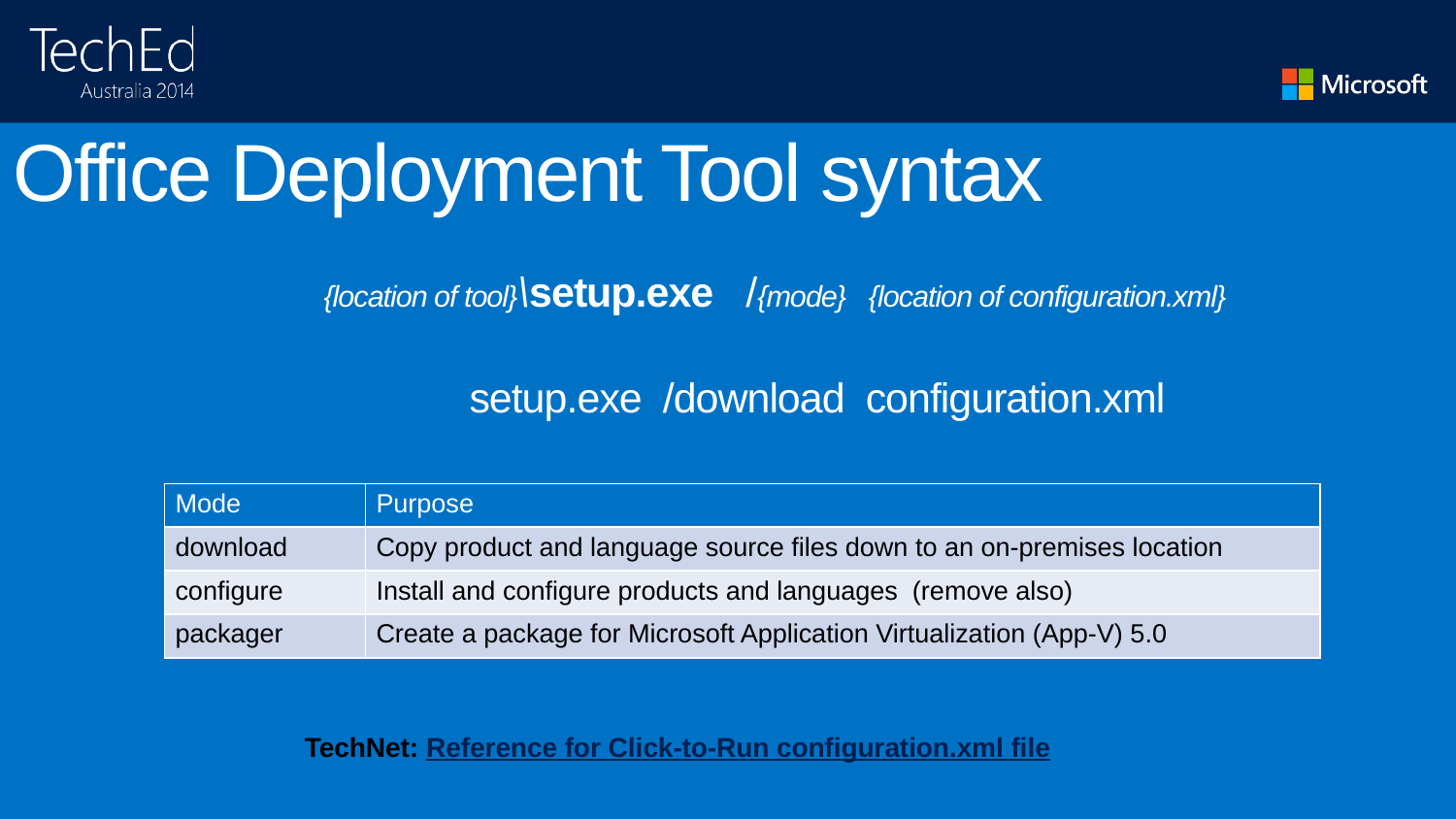

Office Deployment Tool syntax
		{location of tool}\setup.exe   /{mode}  {location of configuration.xml}

			setup.exe  /download  configuration.xml

| Mode | Purpose |
| --- | --- |
| download | Copy product and language source files down to an on-premises location |
| configure | Install and configure products and languages (remove also) |
| packager | Create a package for Microsoft Application Virtualization (App-V) 5.0 |
TechNet: Reference for Click-to-Run configuration.xml file